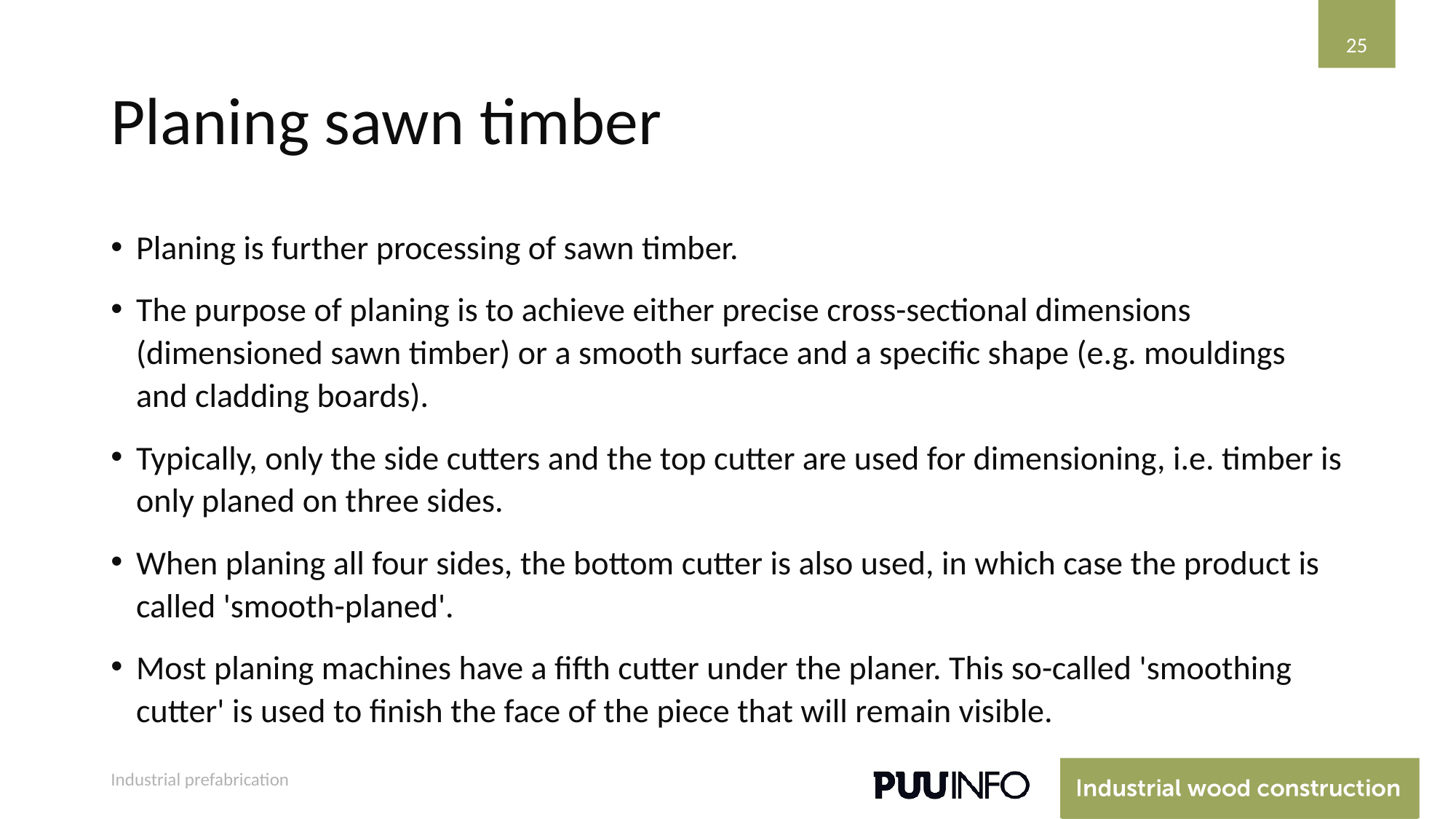

25
# Planing sawn timber
Planing is further processing of sawn timber.
The purpose of planing is to achieve either precise cross-sectional dimensions (dimensioned sawn timber) or a smooth surface and a specific shape (e.g. mouldings and cladding boards).
Typically, only the side cutters and the top cutter are used for dimensioning, i.e. timber is only planed on three sides.
When planing all four sides, the bottom cutter is also used, in which case the product is called 'smooth-planed'.
Most planing machines have a fifth cutter under the planer. This so-called 'smoothing cutter' is used to finish the face of the piece that will remain visible.

Industrial prefabrication